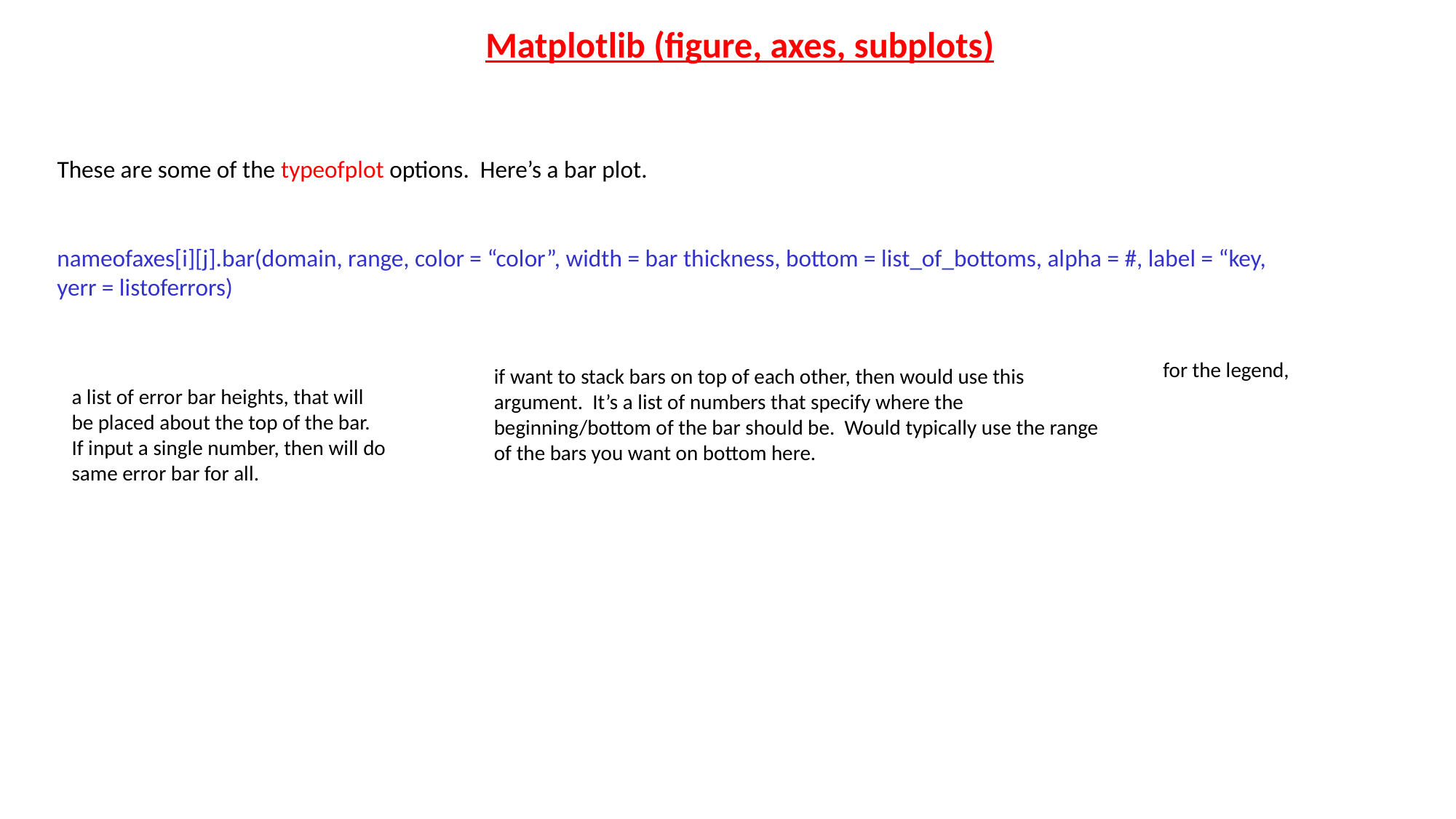

Matplotlib (figure, axes, subplots)
These are some of the typeofplot options.  Here’s a bar plot.
nameofaxes[i][j].bar(domain, range, color = “color”, width = bar thickness, bottom = list_of_bottoms, alpha = #, label = “key, yerr = listoferrors)
for the legend,
if want to stack bars on top of each other, then would use this argument.  It’s a list of numbers that specify where the beginning/bottom of the bar should be.  Would typically use the range of the bars you want on bottom here.
a list of error bar heights, that will be placed about the top of the bar.  If input a single number, then will do same error bar for all.